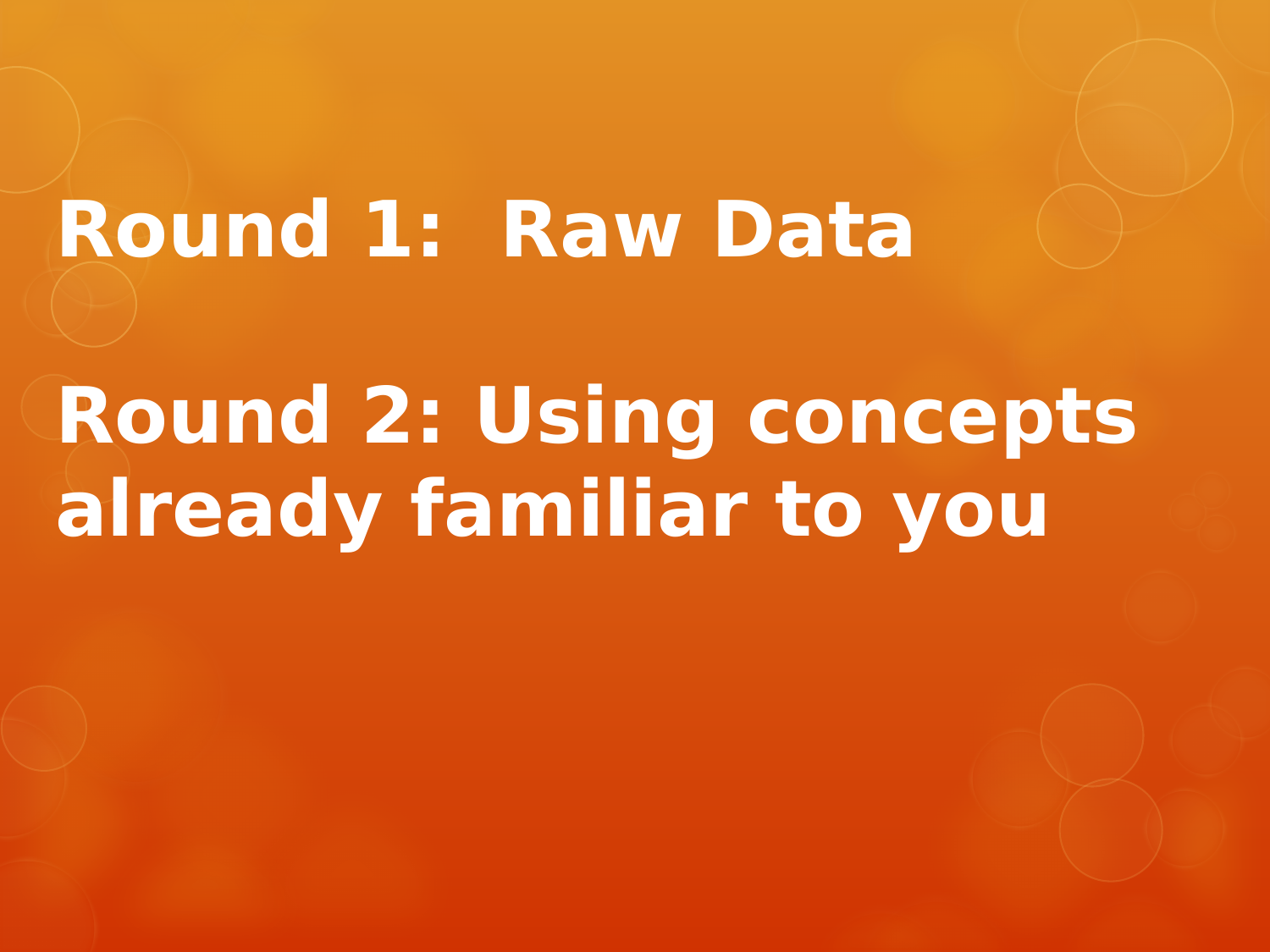

# Round 1:  Raw Data Round 2: Using concepts already familiar to you